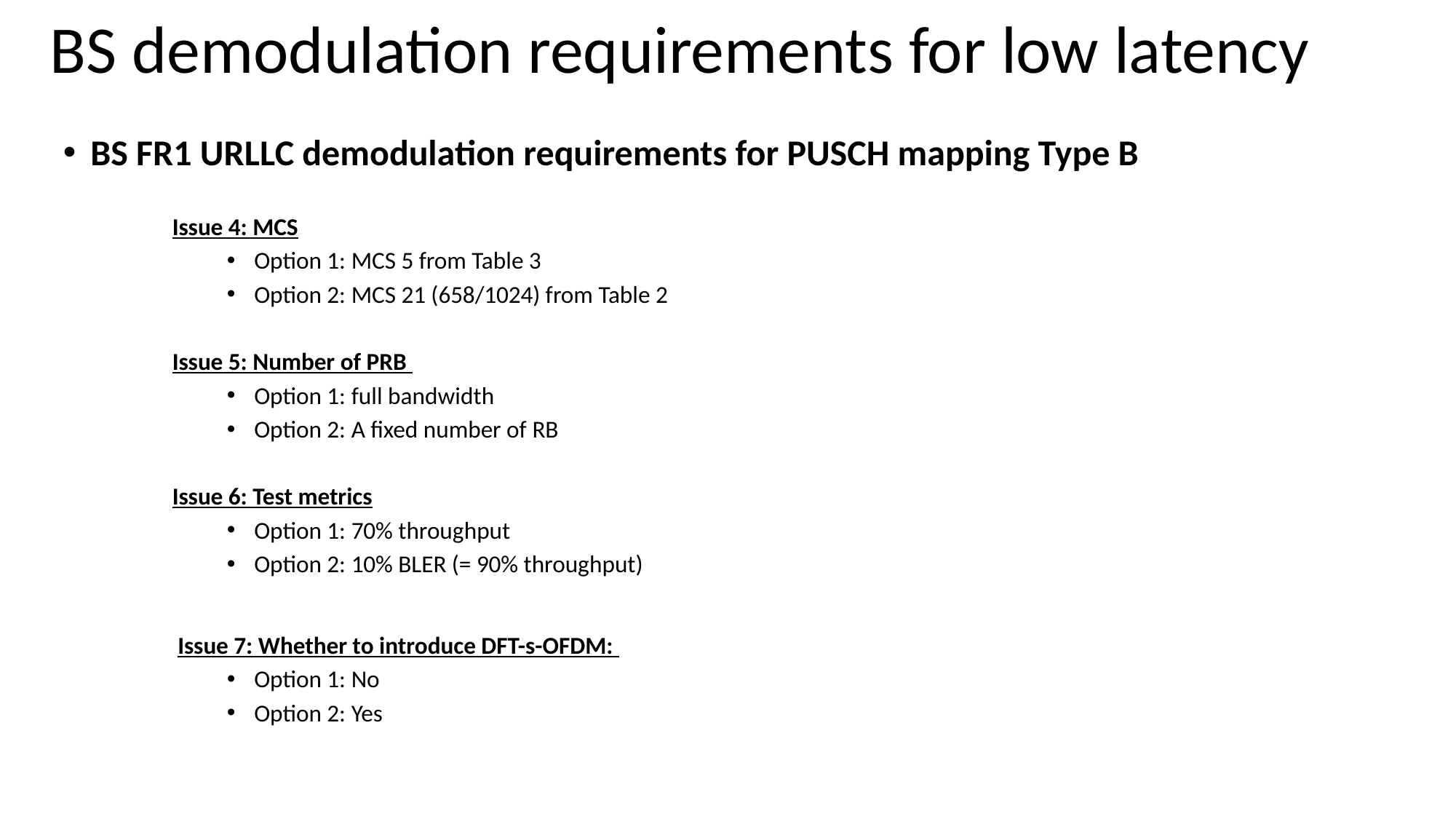

# BS demodulation requirements for low latency
BS FR1 URLLC demodulation requirements for PUSCH mapping Type B

Issue 4: MCS
Option 1: MCS 5 from Table 3
Option 2: MCS 21 (658/1024) from Table 2

Issue 5: Number of PRB
Option 1: full bandwidth
Option 2: A fixed number of RB

Issue 6: Test metrics
Option 1: 70% throughput
Option 2: 10% BLER (= 90% throughput)

 Issue 7: Whether to introduce DFT-s-OFDM:
Option 1: No
Option 2: Yes